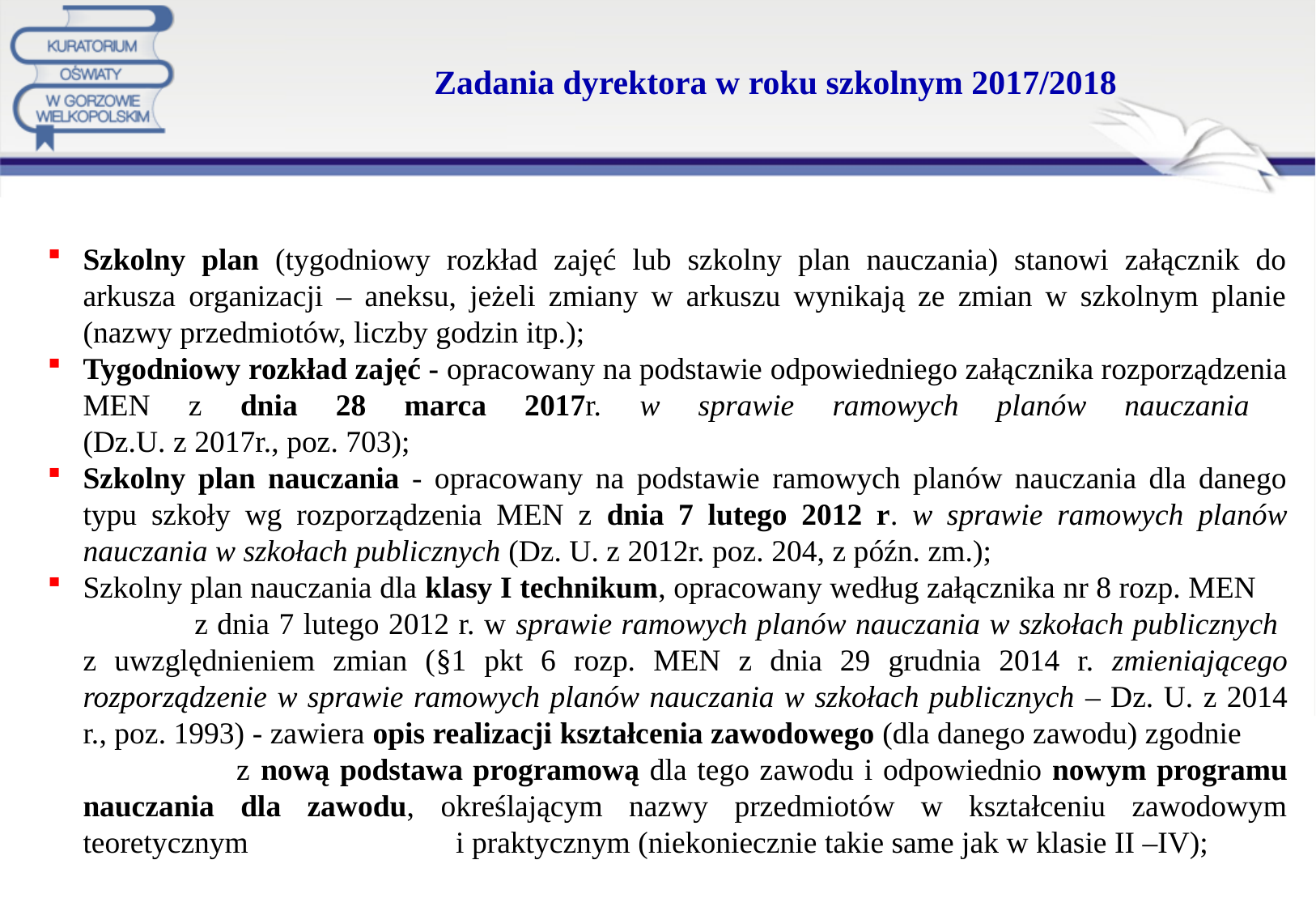

# Zadania dyrektora w roku szkolnym 2017/2018

Szkolny plan (tygodniowy rozkład zajęć lub szkolny plan nauczania) stanowi załącznik do arkusza organizacji – aneksu, jeżeli zmiany w arkuszu wynikają ze zmian w szkolnym planie
(nazwy przedmiotów, liczby godzin itp.);
Tygodniowy rozkład zajęć - opracowany na podstawie odpowiedniego załącznika rozporządzenia MEN z dnia 28 marca 2017r. w sprawie ramowych planów nauczania
(Dz.U. z 2017r., poz. 703);
Szkolny plan nauczania - opracowany na podstawie ramowych planów nauczania dla danego typu szkoły wg rozporządzenia MEN z dnia 7 lutego 2012 r. w sprawie ramowych planów nauczania w szkołach publicznych (Dz. U. z 2012r. poz. 204, z późn. zm.);
Szkolny plan nauczania dla klasy I technikum, opracowany według załącznika nr 8 rozp. MEN                 z dnia 7 lutego 2012 r. w sprawie ramowych planów nauczania w szkołach publicznych
z uwzględnieniem zmian (§1 pkt 6 rozp. MEN z dnia 29 grudnia 2014 r. zmieniającego rozporządzenie w sprawie ramowych planów nauczania w szkołach publicznych – Dz. U. z 2014 r., poz. 1993) - zawiera opis realizacji kształcenia zawodowego (dla danego zawodu) zgodnie                      z nową podstawa programową dla tego zawodu i odpowiednio nowym programu nauczania dla zawodu, określającym nazwy przedmiotów w kształceniu zawodowym teoretycznym                           i praktycznym (niekoniecznie takie same jak w klasie II –IV);